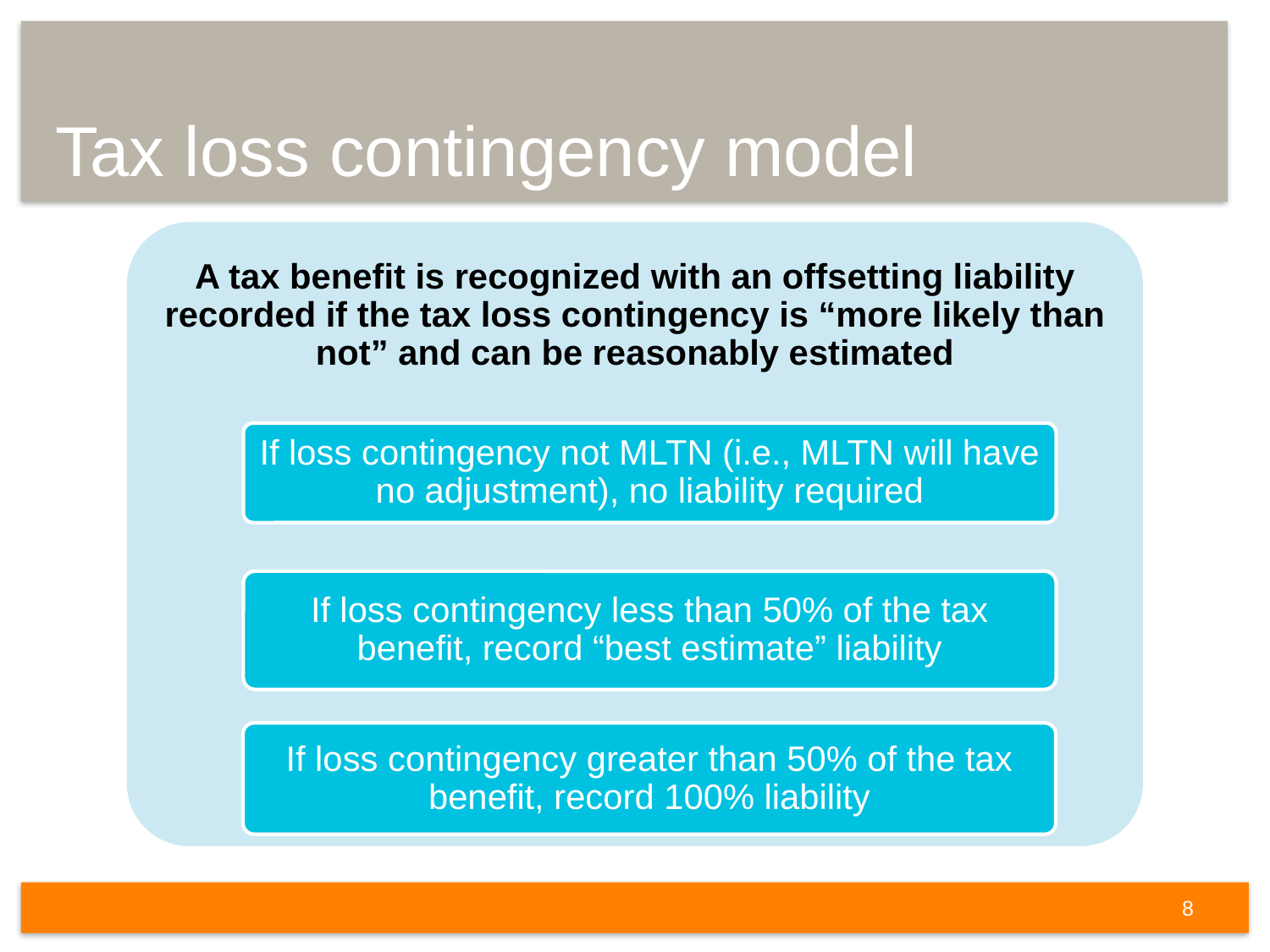

# Tax loss contingency model
A tax benefit is recognized with an offsetting liability recorded if the tax loss contingency is “more likely than not” and can be reasonably estimated
If loss contingency greater than 50% of the tax benefit, record 100% liability
If loss contingency not MLTN (i.e., MLTN will have no adjustment), no liability required
If loss contingency less than 50% of the tax benefit, record “best estimate” liability
8